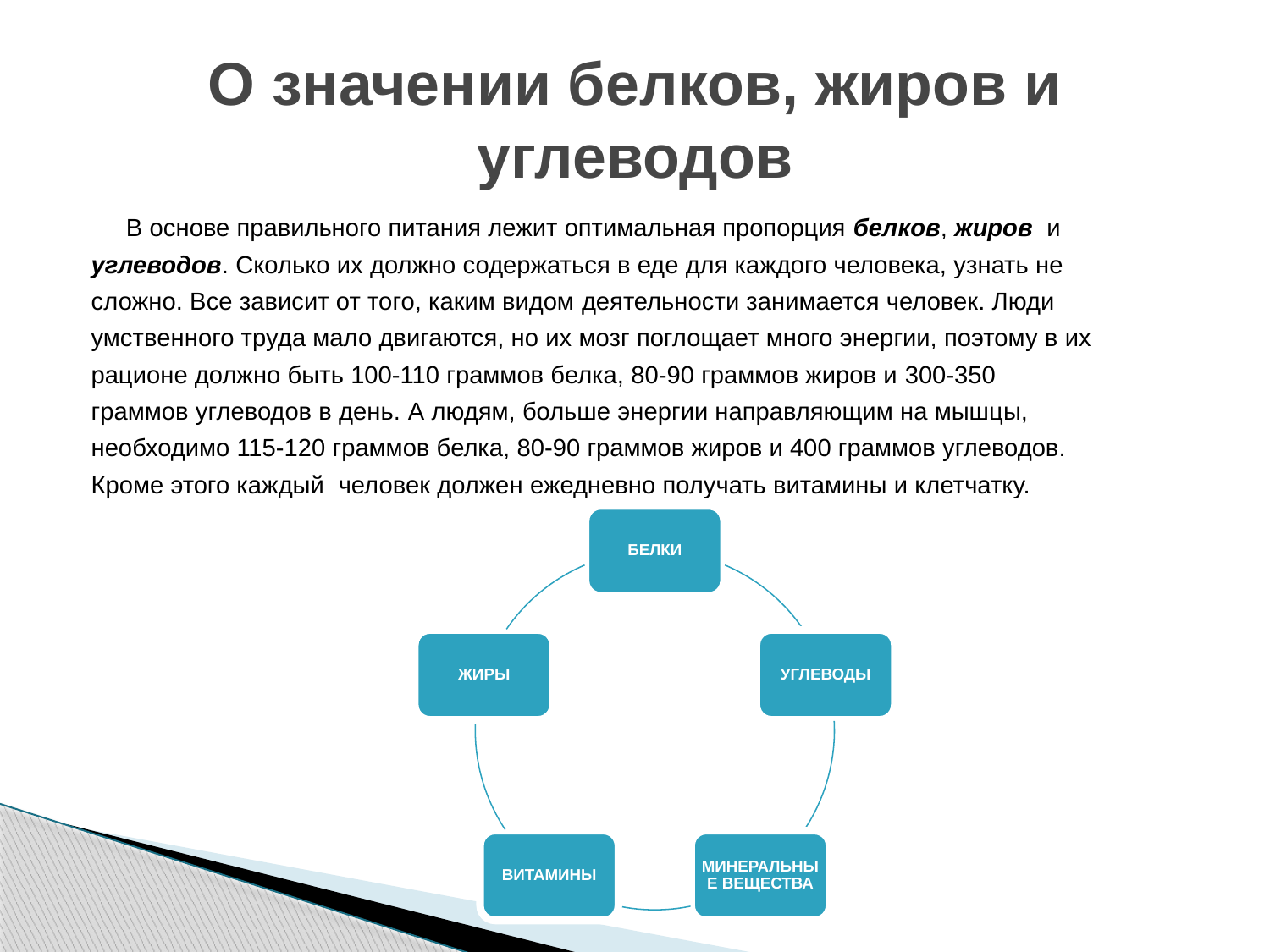

# О значении белков, жиров и углеводов
     В основе правильного питания лежит оптимальная пропорция белков, жиров  и
углеводов. Сколько их должно содержаться в еде для каждого человека, узнать не
сложно. Все зависит от того, каким видом деятельности занимается человек. Люди
умственного труда мало двигаются, но их мозг поглощает много энергии, поэтому в их
рационе должно быть 100-110 граммов белка, 80-90 граммов жиров и 300-350
граммов углеводов в день. А людям, больше энергии направляющим на мышцы,
необходимо 115-120 граммов белка, 80-90 граммов жиров и 400 граммов углеводов.
Кроме этого каждый  человек должен ежедневно получать витамины и клетчатку.

БЕЛКИ
УГЛЕВОДЫ
МИНЕРАЛЬНЫЕ ВЕЩЕСТВА
ВИТАМИНЫ
ЖИРЫ